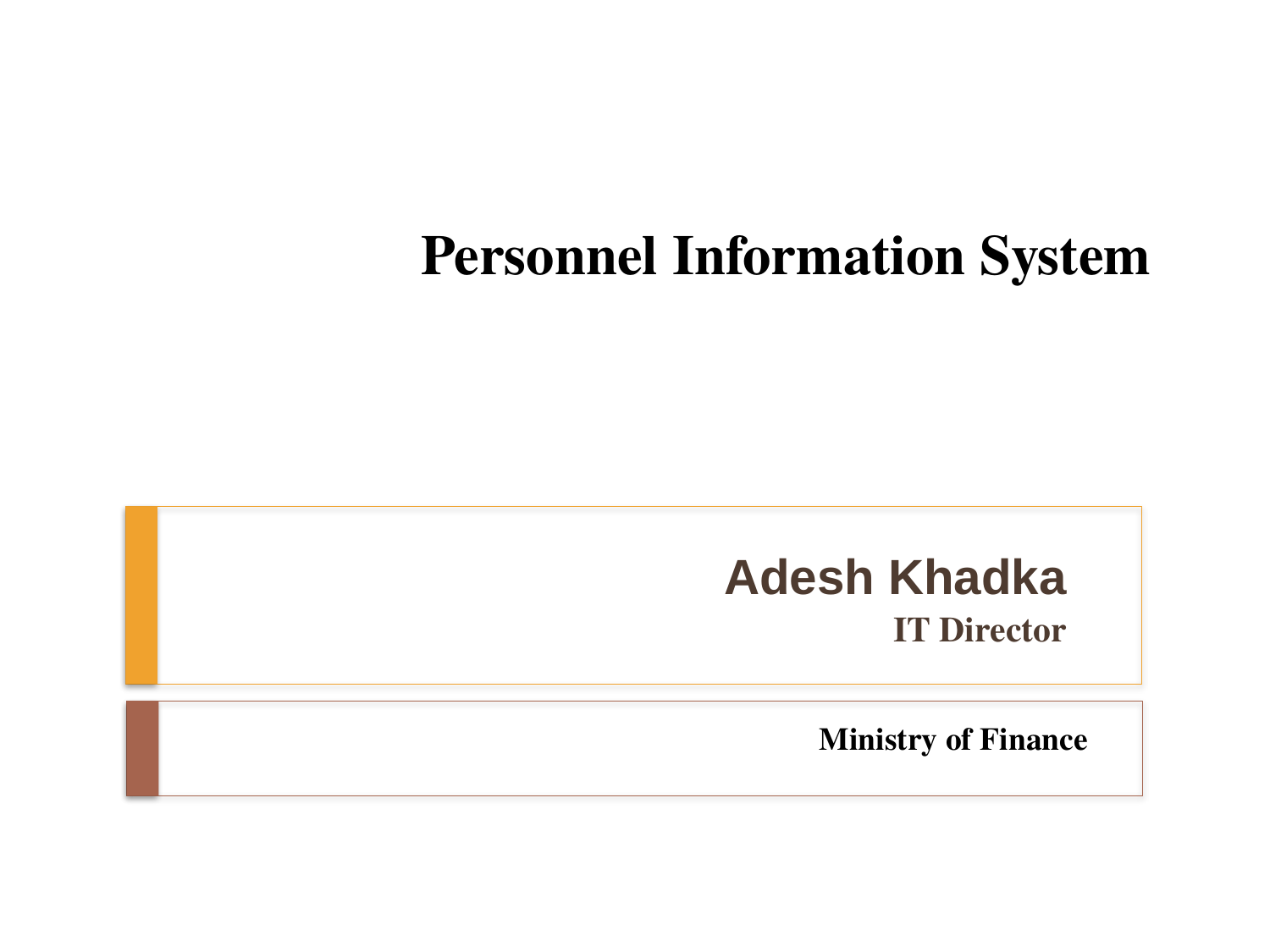

# Personnel Information System

Adesh Khadka
IT Director

Ministry of Finance